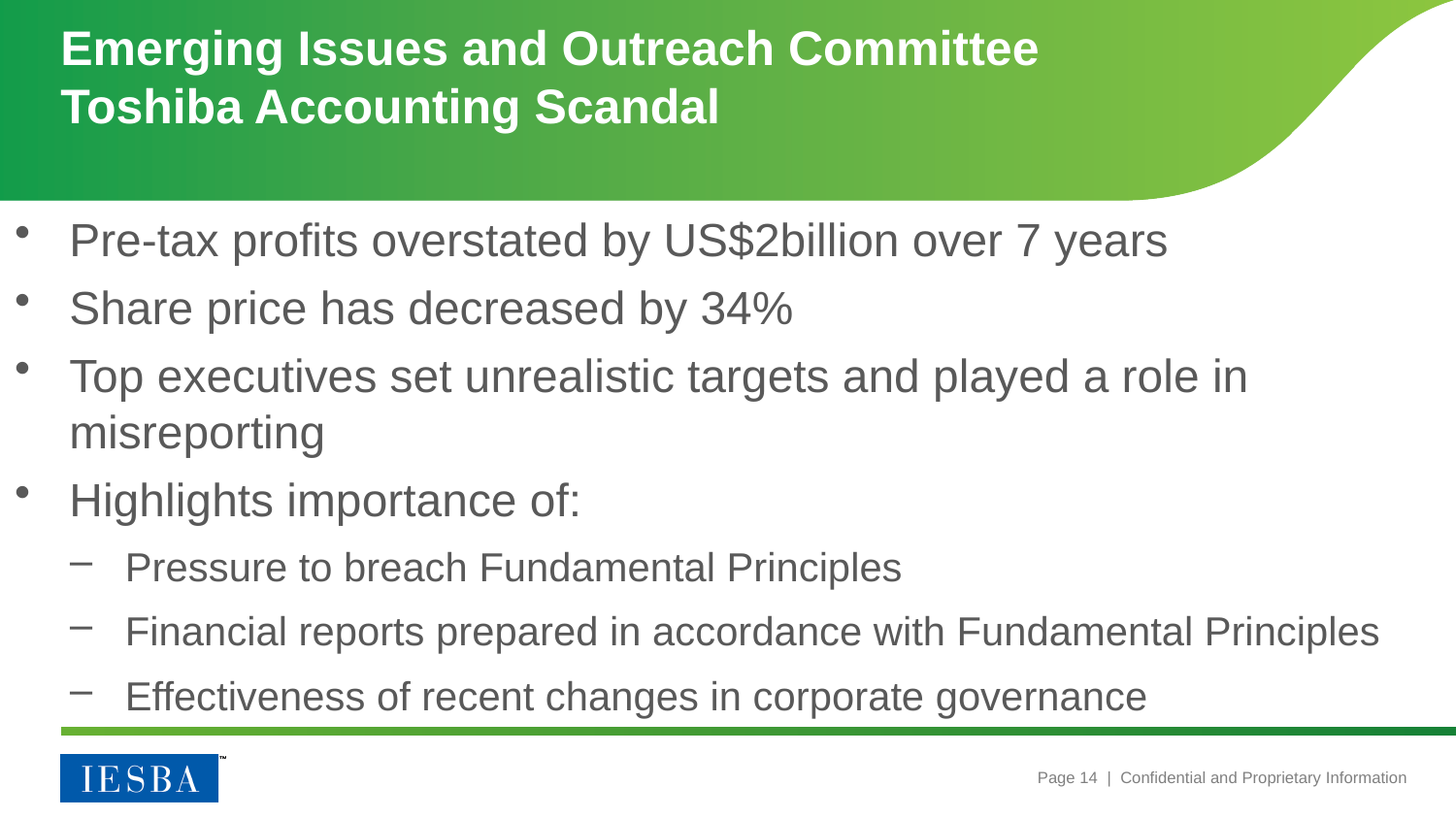

# Emerging Issues and Outreach Committee Toshiba Accounting Scandal
Pre-tax profits overstated by US$2billion over 7 years
Share price has decreased by 34%
Top executives set unrealistic targets and played a role in misreporting
Highlights importance of:
Pressure to breach Fundamental Principles
Financial reports prepared in accordance with Fundamental Principles
Effectiveness of recent changes in corporate governance